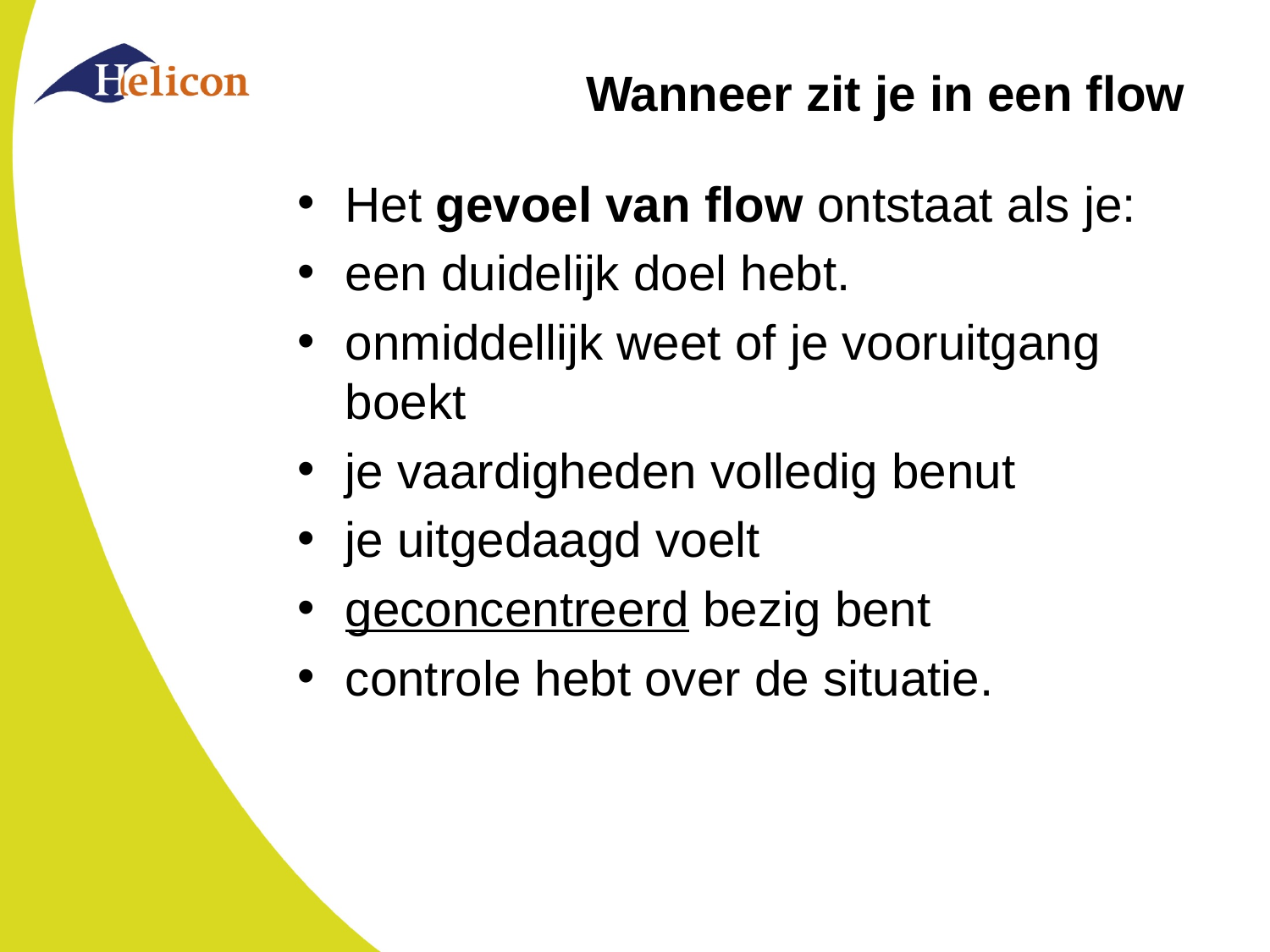

# Wanneer zit je in een flow
Het gevoel van flow ontstaat als je:
een duidelijk doel hebt.
onmiddellijk weet of je vooruitgang boekt
je vaardigheden volledig benut
je uitgedaagd voelt
geconcentreerd bezig bent
controle hebt over de situatie.